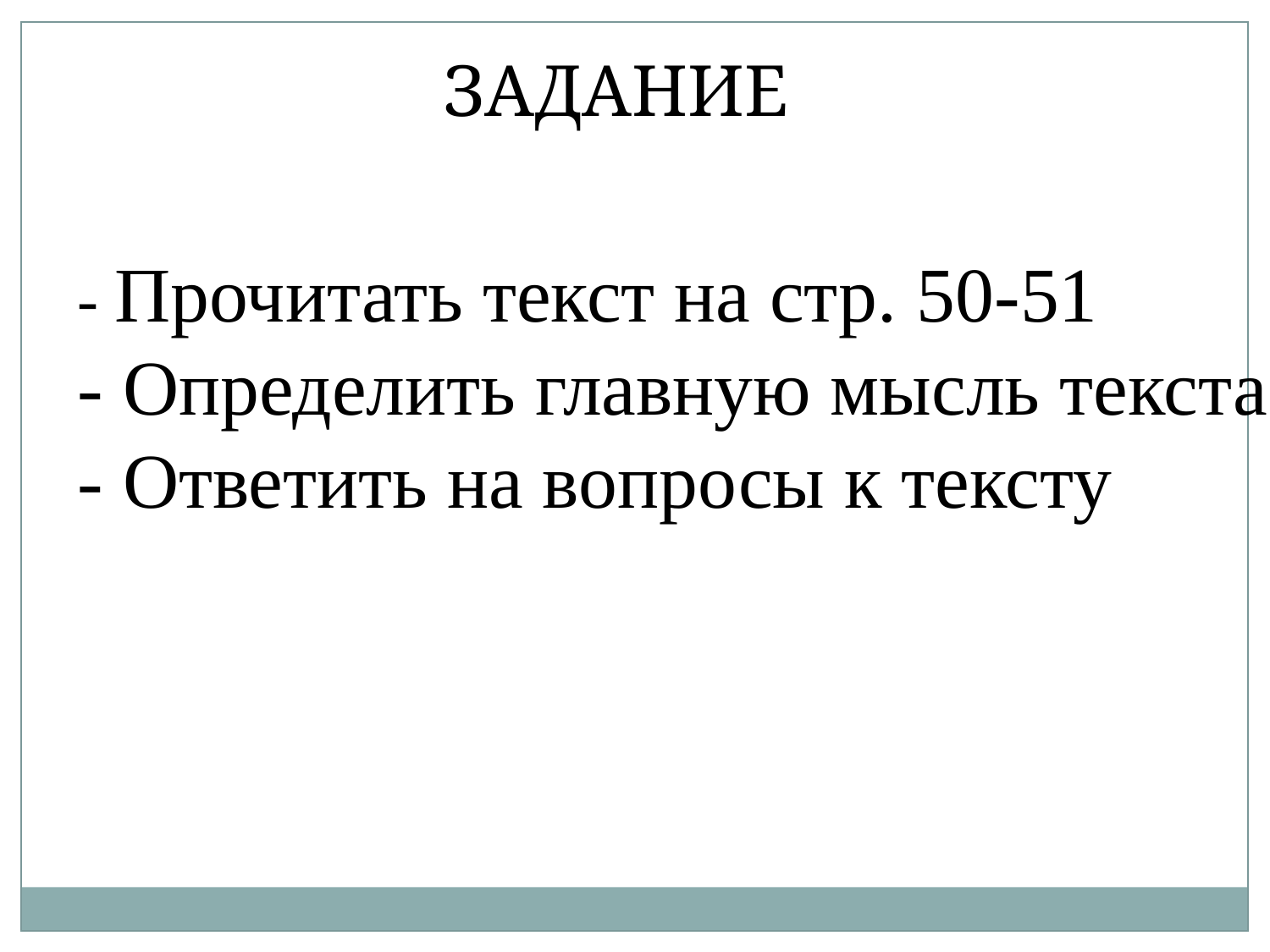

ЗАДАНИЕ
- Прочитать текст на стр. 50-51
- Определить главную мысль текста
- Ответить на вопросы к тексту